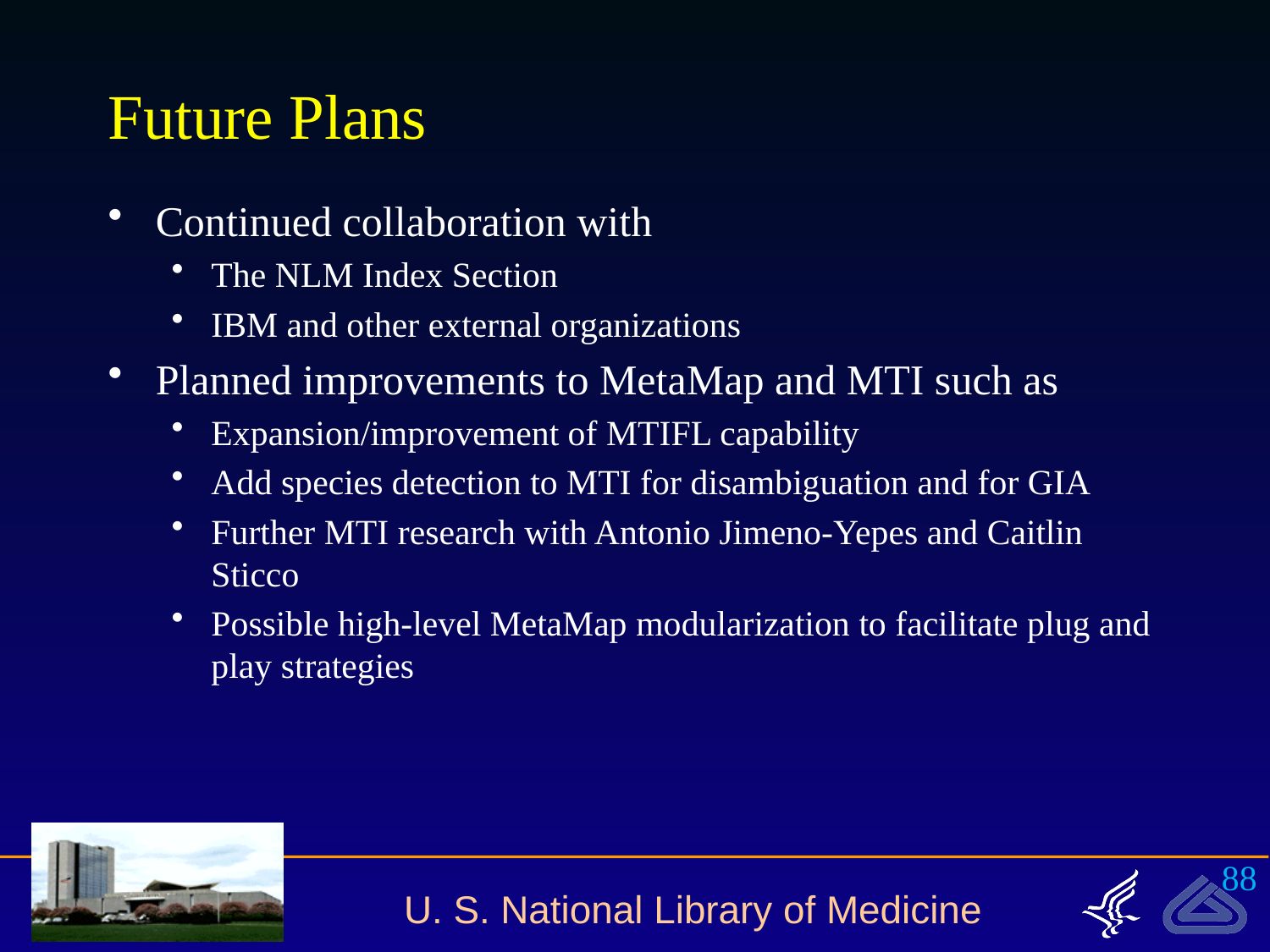

# Future Plans
Continued collaboration with
The NLM Index Section
IBM and other external organizations
Planned improvements to MetaMap and MTI such as
Expansion/improvement of MTIFL capability
Add species detection to MTI for disambiguation and for GIA
Further MTI research with Antonio Jimeno-Yepes and Caitlin Sticco
Possible high-level MetaMap modularization to facilitate plug and play strategies

88